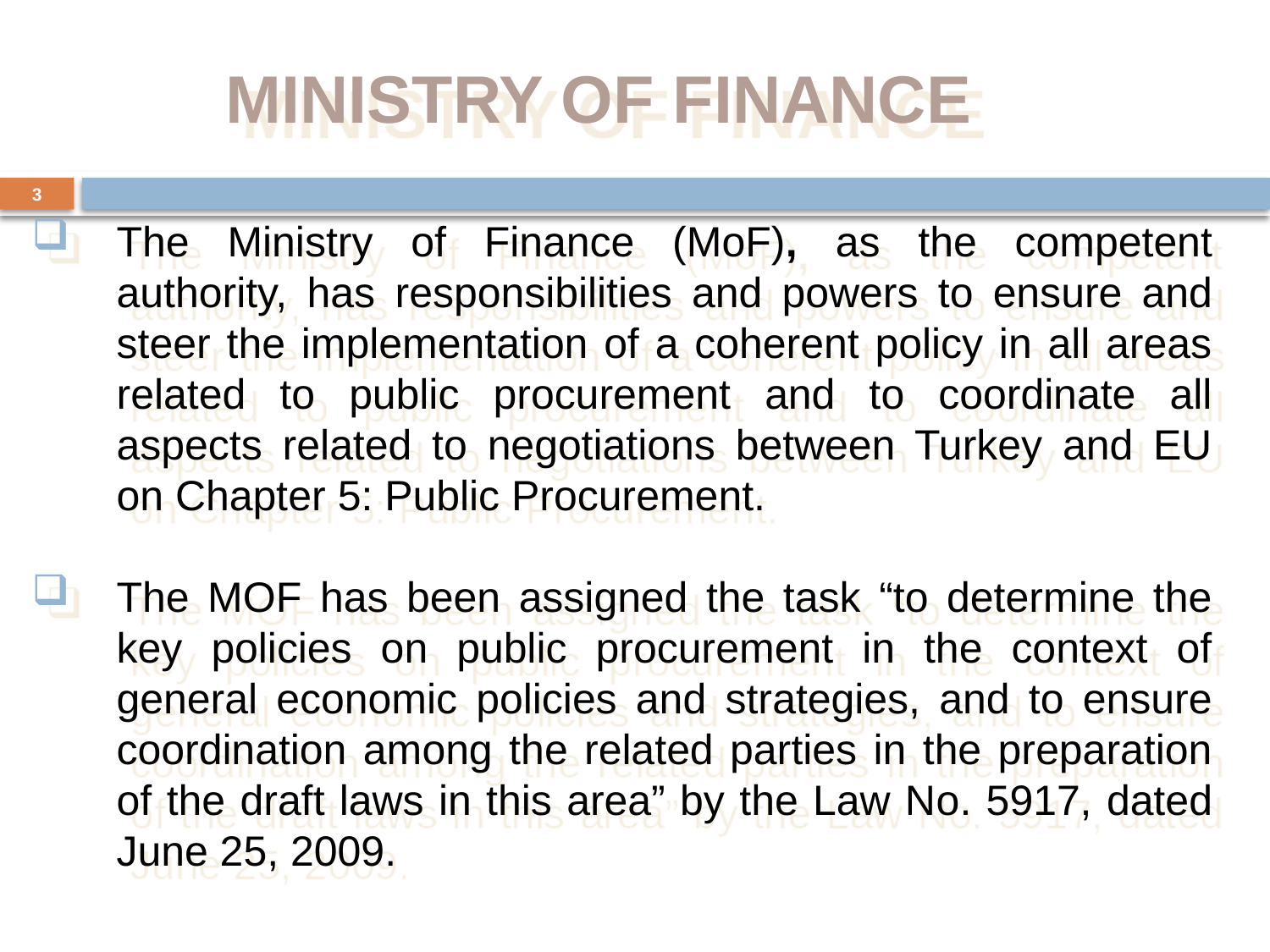

# MINISTRY OF FINANCE
3
The Ministry of Finance (MoF), as the competent authority, has responsibilities and powers to ensure and steer the implementation of a coherent policy in all areas related to public procurement and to coordinate all aspects related to negotiations between Turkey and EU on Chapter 5: Public Procurement.

The MOF has been assigned the task “to determine the key policies on public procurement in the context of general economic policies and strategies, and to ensure coordination among the related parties in the preparation of the draft laws in this area” by the Law No. 5917, dated June 25, 2009.